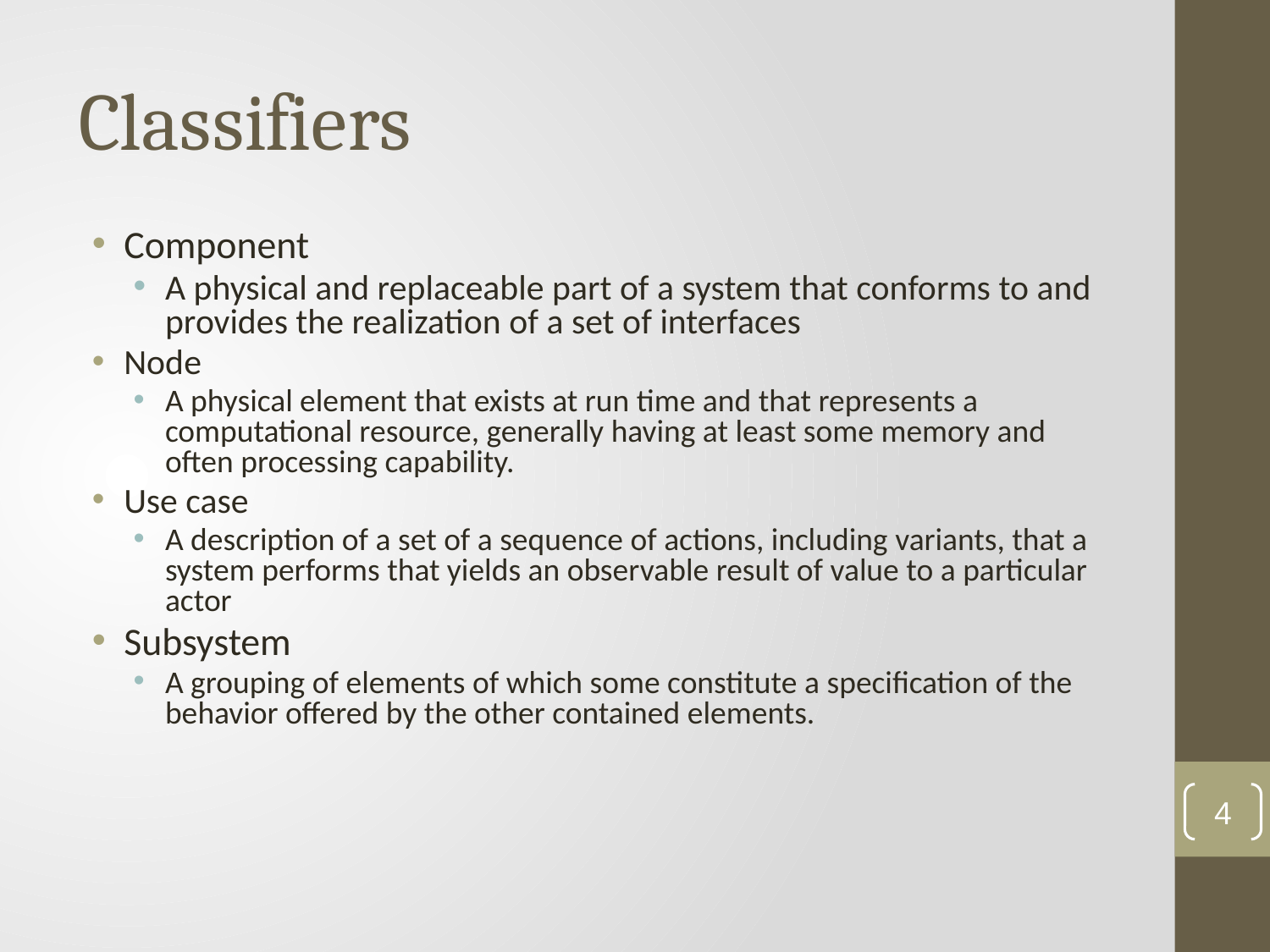

# Classifiers
Component
A physical and replaceable part of a system that conforms to and provides the realization of a set of interfaces
Node
A physical element that exists at run time and that represents a computational resource, generally having at least some memory and often processing capability.
Use case
A description of a set of a sequence of actions, including variants, that a system performs that yields an observable result of value to a particular actor
Subsystem
A grouping of elements of which some constitute a specification of the behavior offered by the other contained elements.
4